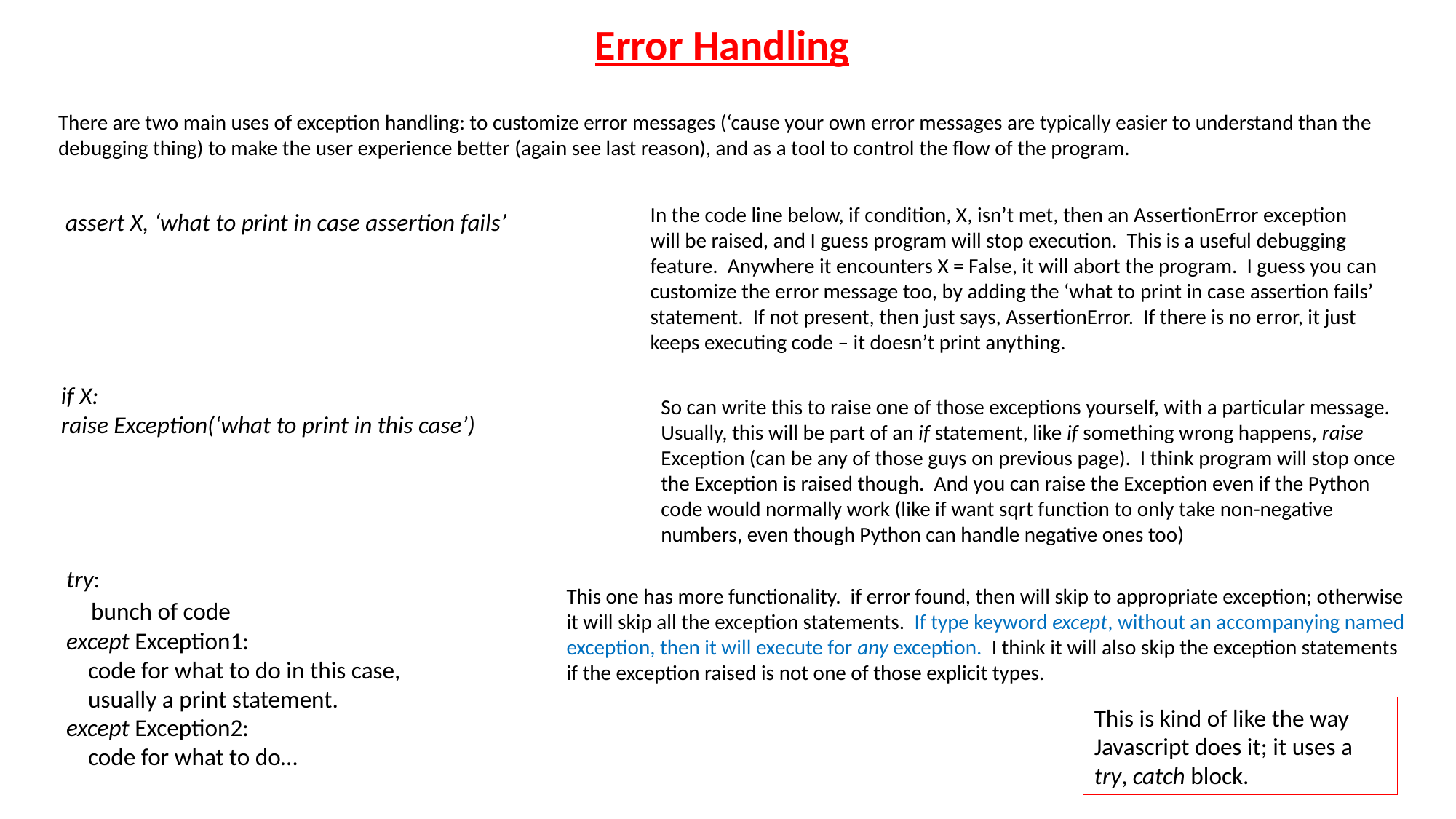

Error Handling
There are two main uses of exception handling: to customize error messages (‘cause your own error messages are typically easier to understand than the debugging thing) to make the user experience better (again see last reason), and as a tool to control the flow of the program.
In the code line below, if condition, X, isn’t met, then an AssertionError exception will be raised, and I guess program will stop execution.  This is a useful debugging feature.  Anywhere it encounters X = False, it will abort the program.  I guess you can customize the error message too, by adding the ‘what to print in case assertion fails’ statement.  If not present, then just says, AssertionError.  If there is no error, it just keeps executing code – it doesn’t print anything.
assert X, ‘what to print in case assertion fails’
if X:
raise Exception(‘what to print in this case’)
So can write this to raise one of those exceptions yourself, with a particular message.  Usually, this will be part of an if statement, like if something wrong happens, raise Exception (can be any of those guys on previous page).  I think program will stop once the Exception is raised though.  And you can raise the Exception even if the Python code would normally work (like if want sqrt function to only take non-negative numbers, even though Python can handle negative ones too)
try:
    bunch of code
except Exception1:
    code for what to do in this case,
    usually a print statement.
except Exception2:
    code for what to do…
This one has more functionality.  if error found, then will skip to appropriate exception; otherwise it will skip all the exception statements.  If type keyword except, without an accompanying named exception, then it will execute for any exception.  I think it will also skip the exception statements if the exception raised is not one of those explicit types.
This is kind of like the way Javascript does it; it uses a try, catch block.